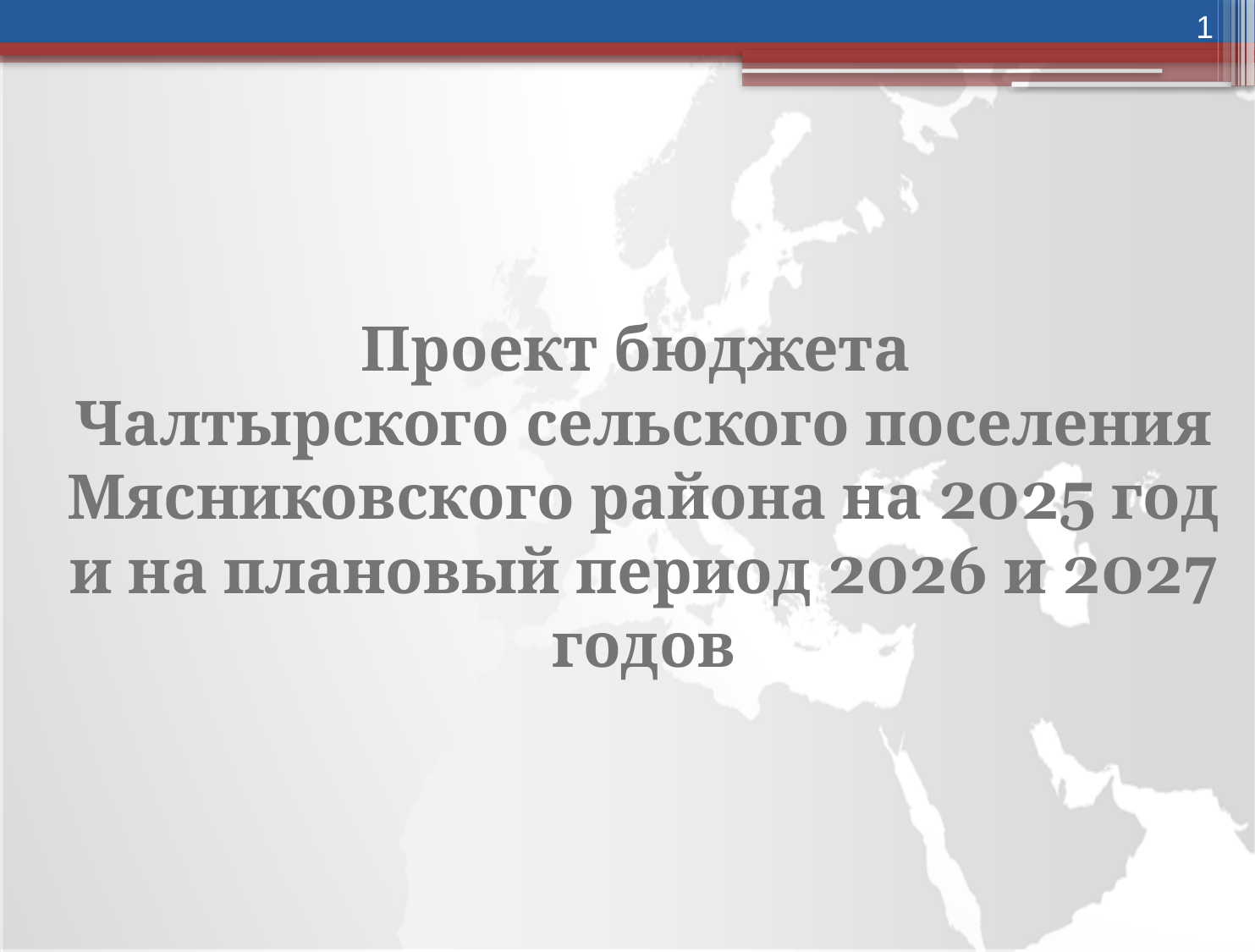

1
Проект бюджета
Чалтырского сельского поселения Мясниковского района на 2025 год и на плановый период 2026 и 2027 годов